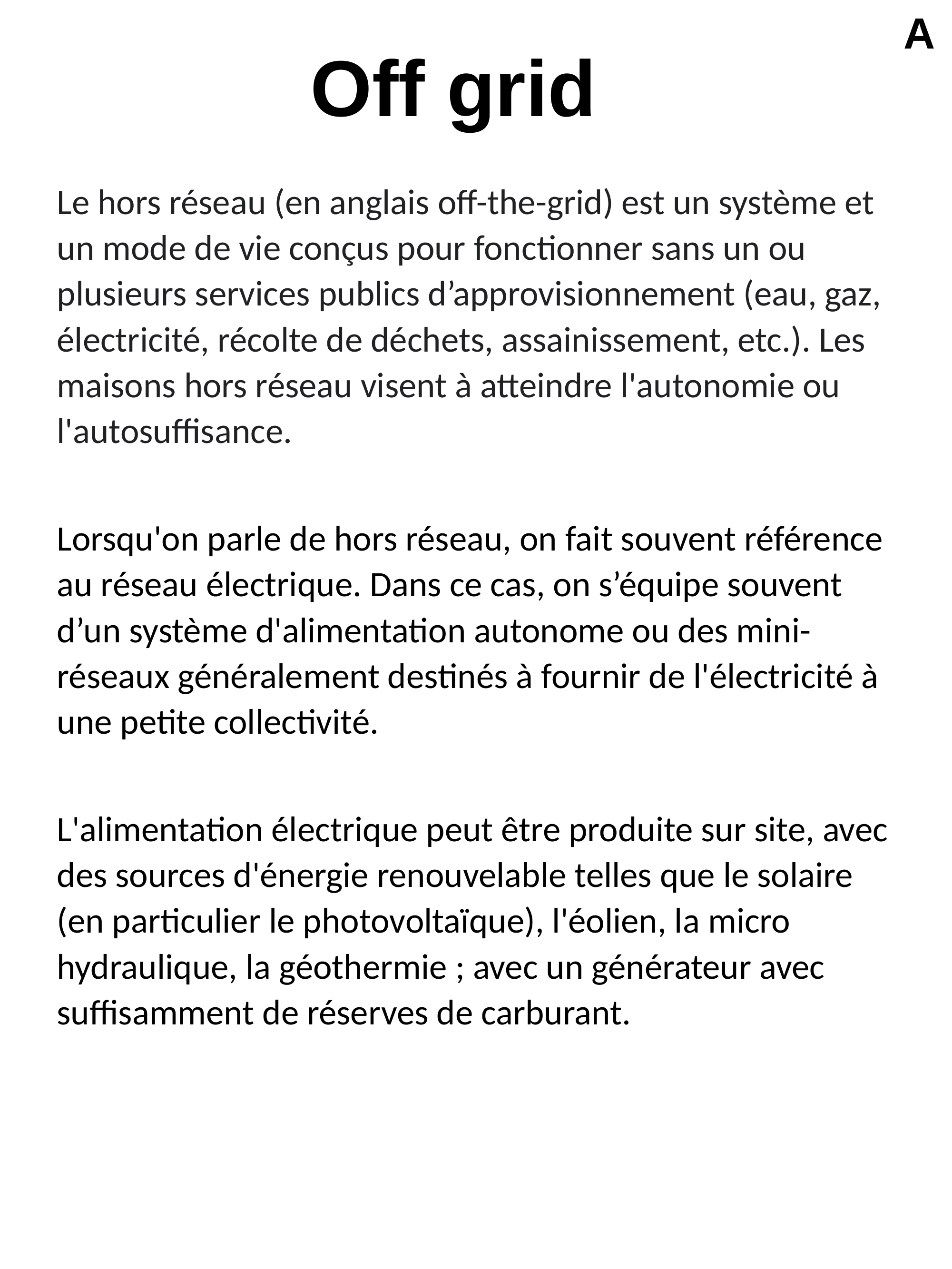

A
Off grid
Le hors réseau (en anglais off-the-grid) est un système et un mode de vie conçus pour fonctionner sans un ou plusieurs services publics d’approvisionnement (eau, gaz, électricité, récolte de déchets, assainissement, etc.). Les maisons hors réseau visent à atteindre l'autonomie ou l'autosuffisance.

Lorsqu'on parle de hors réseau, on fait souvent référence au réseau électrique. Dans ce cas, on s’équipe souvent d’un système d'alimentation autonome ou des mini-réseaux généralement destinés à fournir de l'électricité à une petite collectivité.

L'alimentation électrique peut être produite sur site, avec des sources d'énergie renouvelable telles que le solaire (en particulier le photovoltaïque), l'éolien, la micro hydraulique, la géothermie ; avec un générateur avec suffisamment de réserves de carburant.